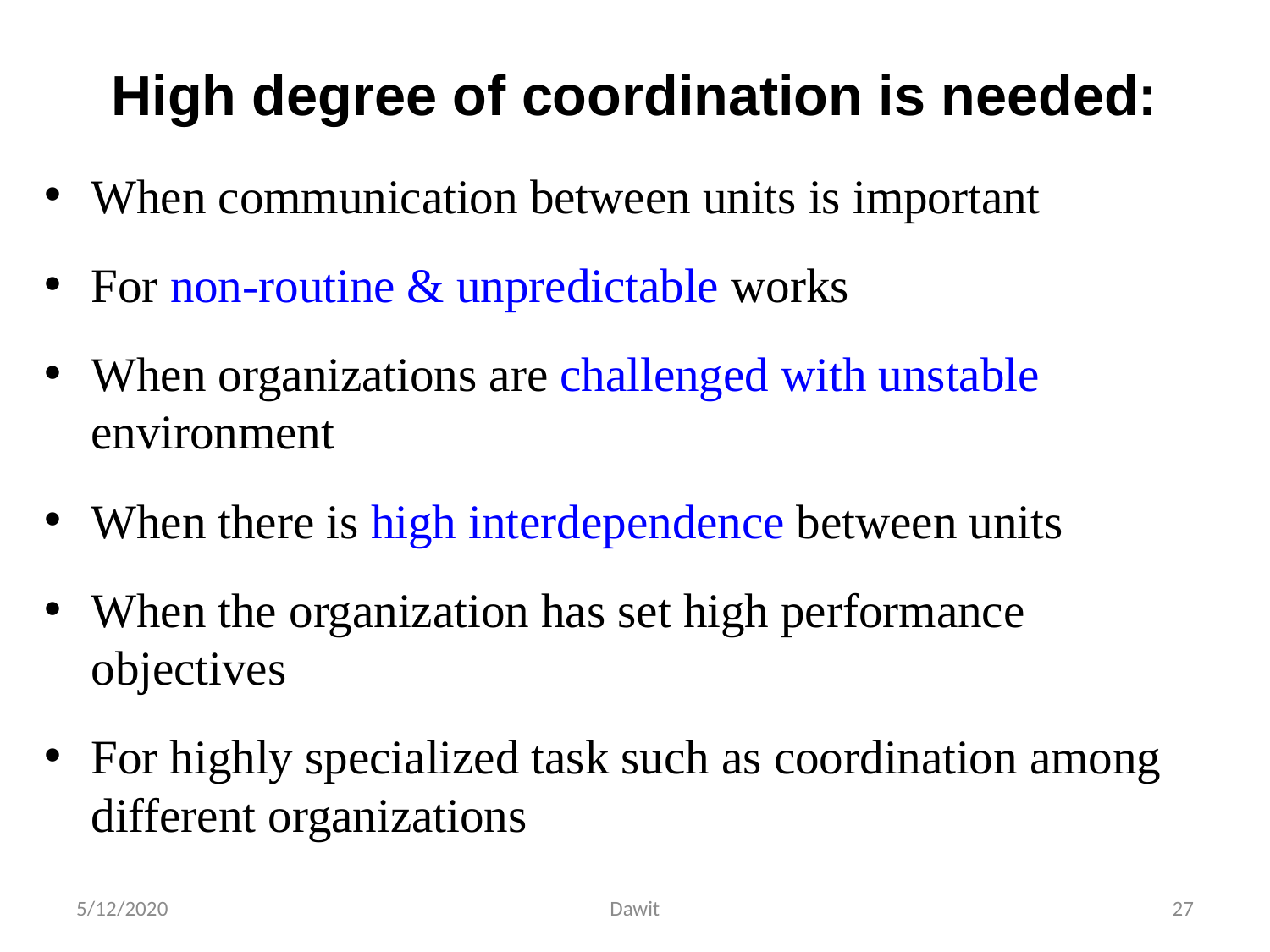

# High degree of coordination is needed:
When communication between units is important
For non-routine & unpredictable works
When organizations are challenged with unstable environment
When there is high interdependence between units
When the organization has set high performance objectives
For highly specialized task such as coordination among different organizations

5/12/2020
Dawit
27